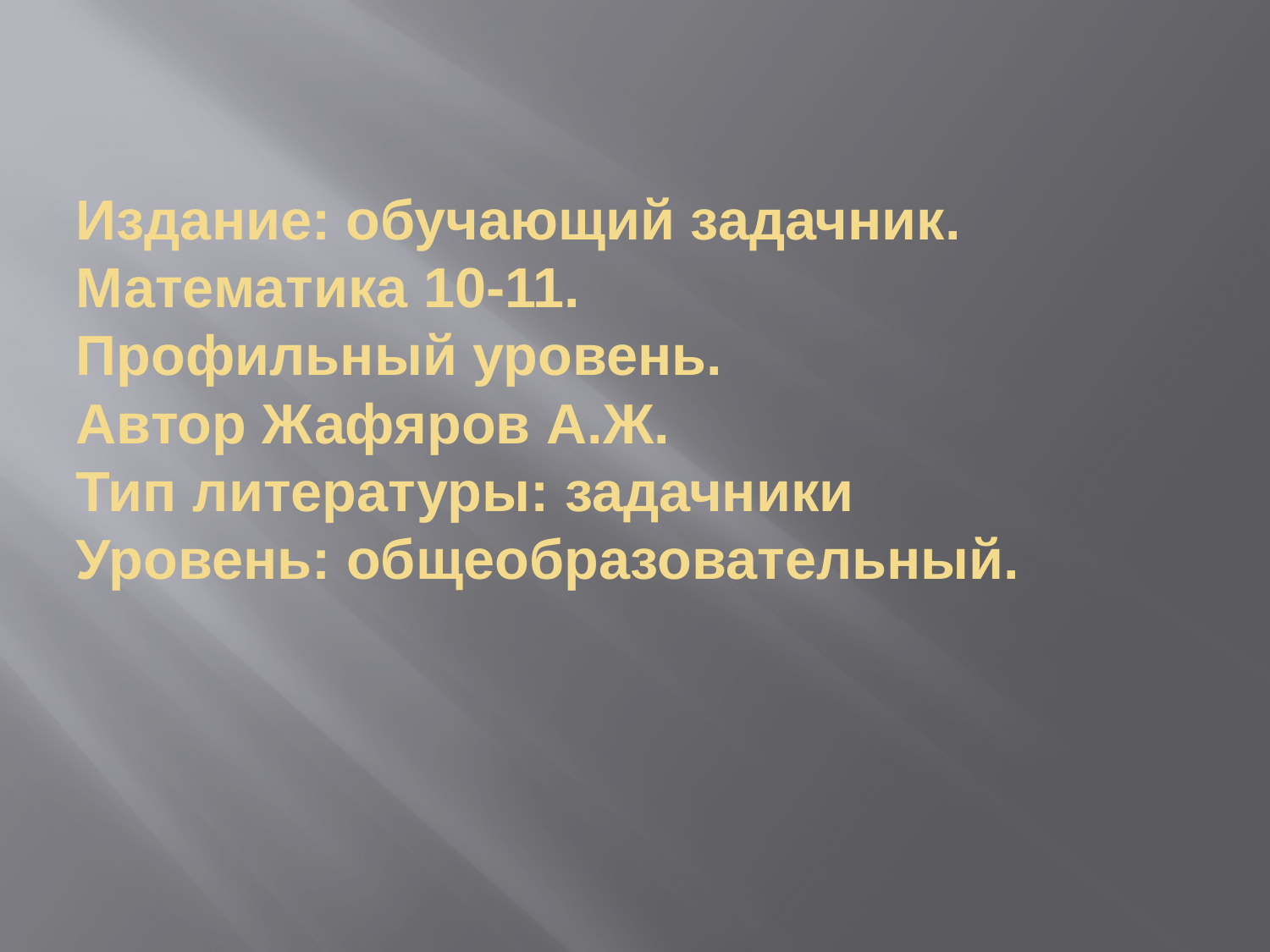

# Издание: обучающий задачник. Математика 10-11. Профильный уровень. Автор Жафяров А.Ж. Тип литературы: задачники Уровень: общеобразовательный.